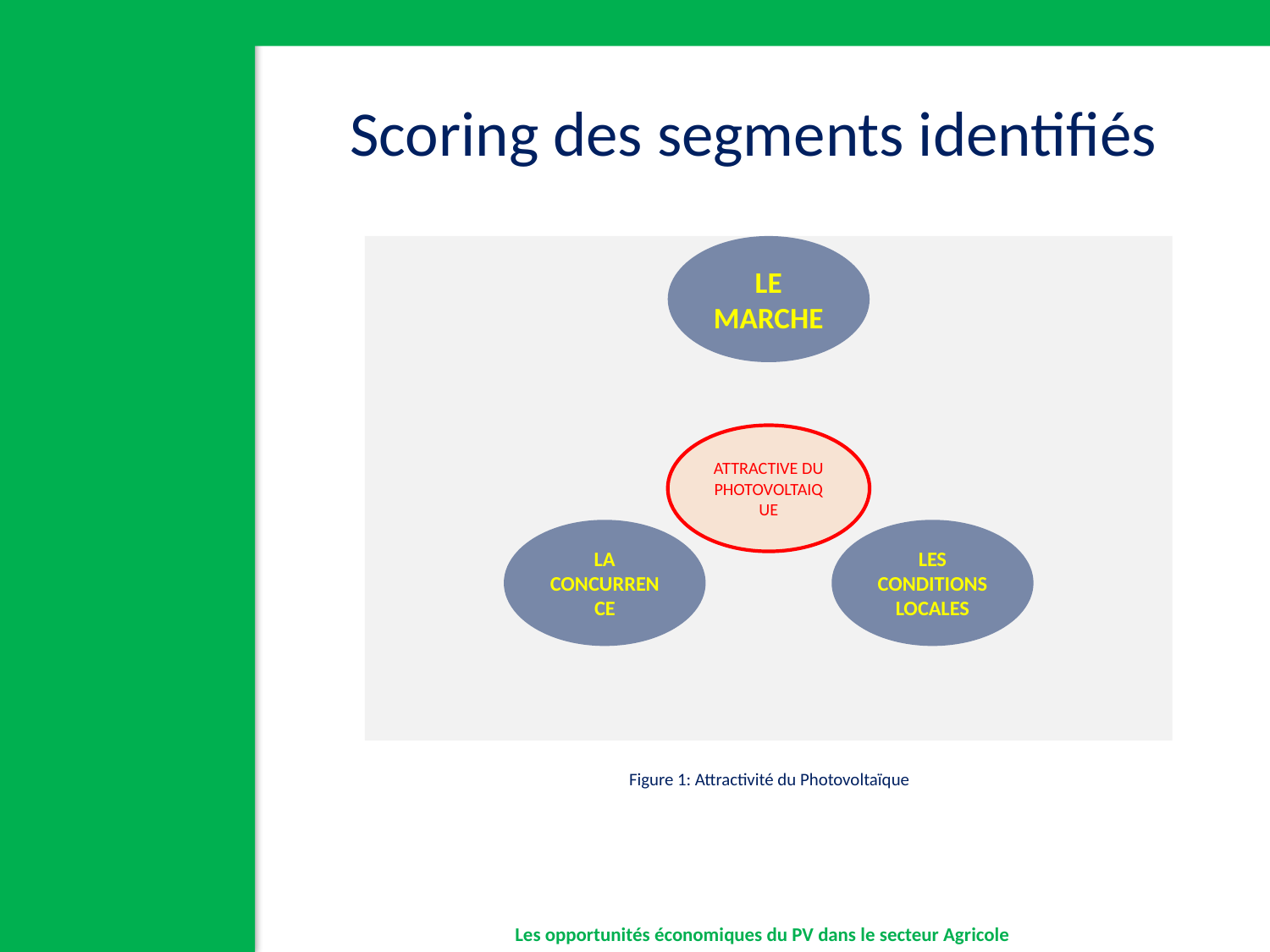

Scoring des segments identifiés
ATTRACTIVE DU PHOTOVOLTAIQUE
LE MARCHE
LES CONDITIONS LOCALES
LA CONCURRENCE
Figure 1: Attractivité du Photovoltaïque